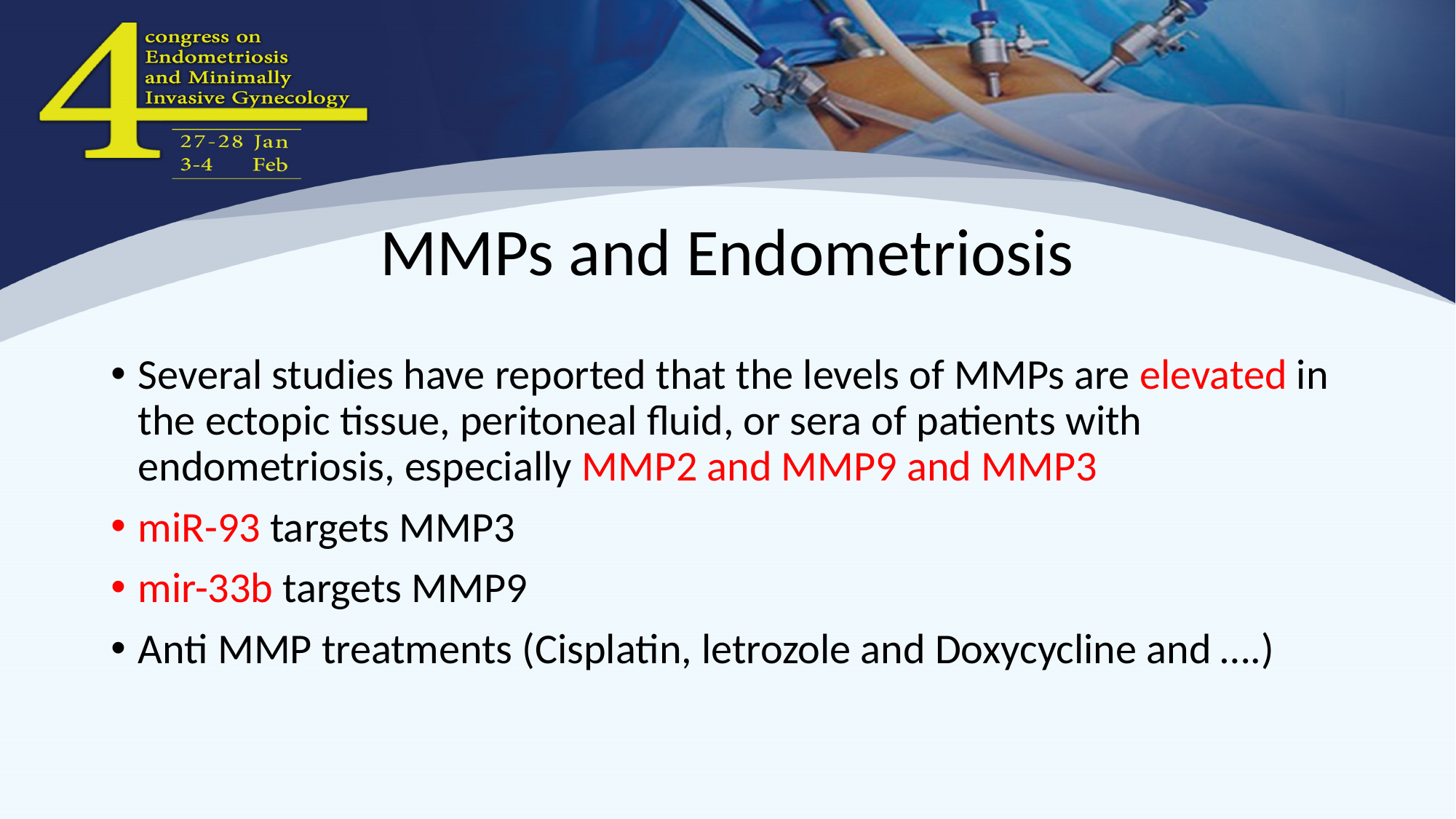

# MMPs and Endometriosis
Several studies have reported that the levels of MMPs are elevated in the ectopic tissue, peritoneal fluid, or sera of patients with endometriosis, especially MMP2 and MMP9 and MMP3
miR-93 targets MMP3
mir-33b targets MMP9
Anti MMP treatments (Cisplatin, letrozole and Doxycycline and ….)